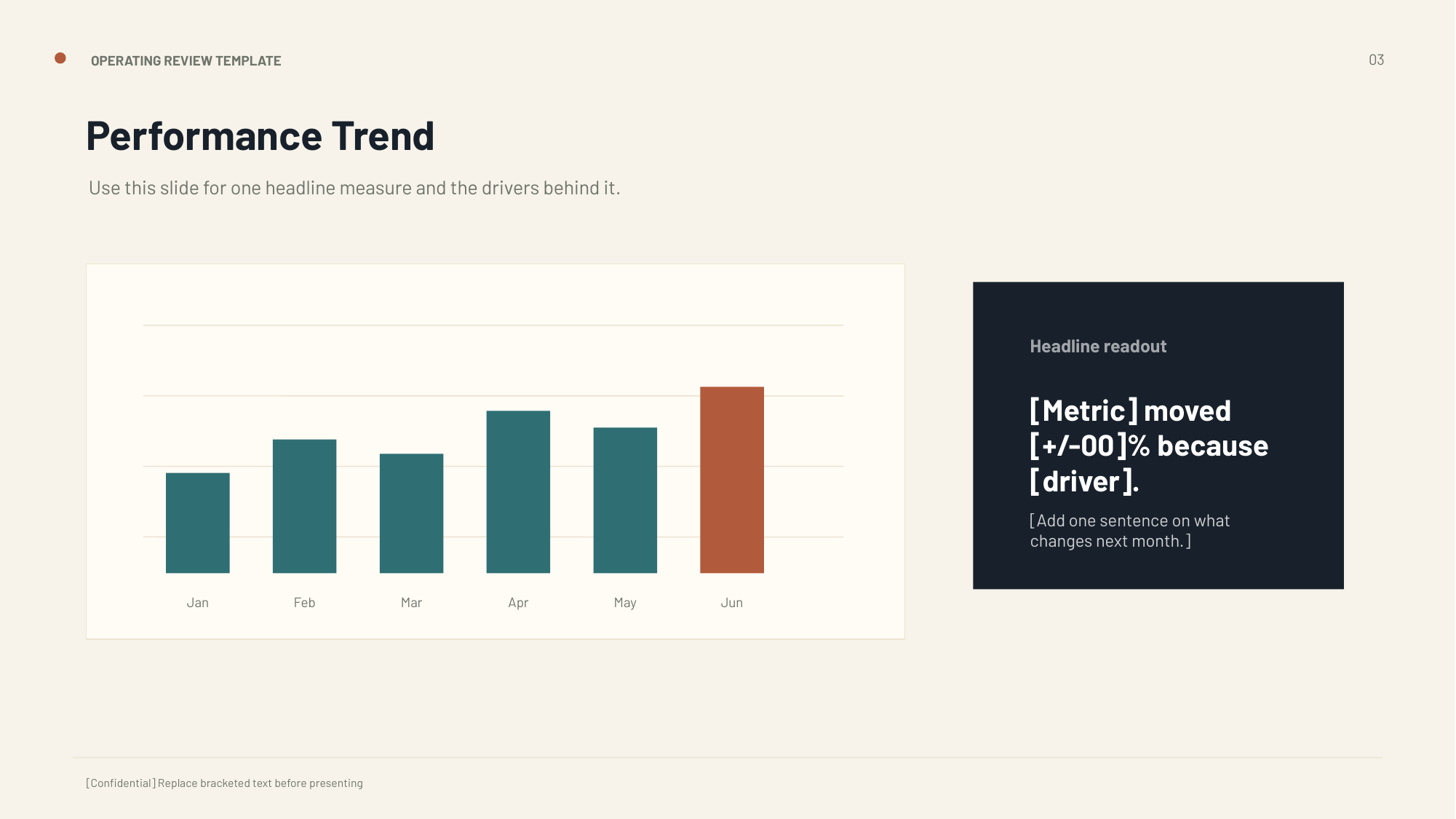

03
OPERATING REVIEW TEMPLATE

Performance Trend
Use this slide for one headline measure and the drivers behind it.

Headline readout
[Metric] moved [+/-00]% because [driver].

[Add one sentence on what changes next month.]

Jan
Feb
Mar
Apr
May
Jun

[Confidential] Replace bracketed text before presenting